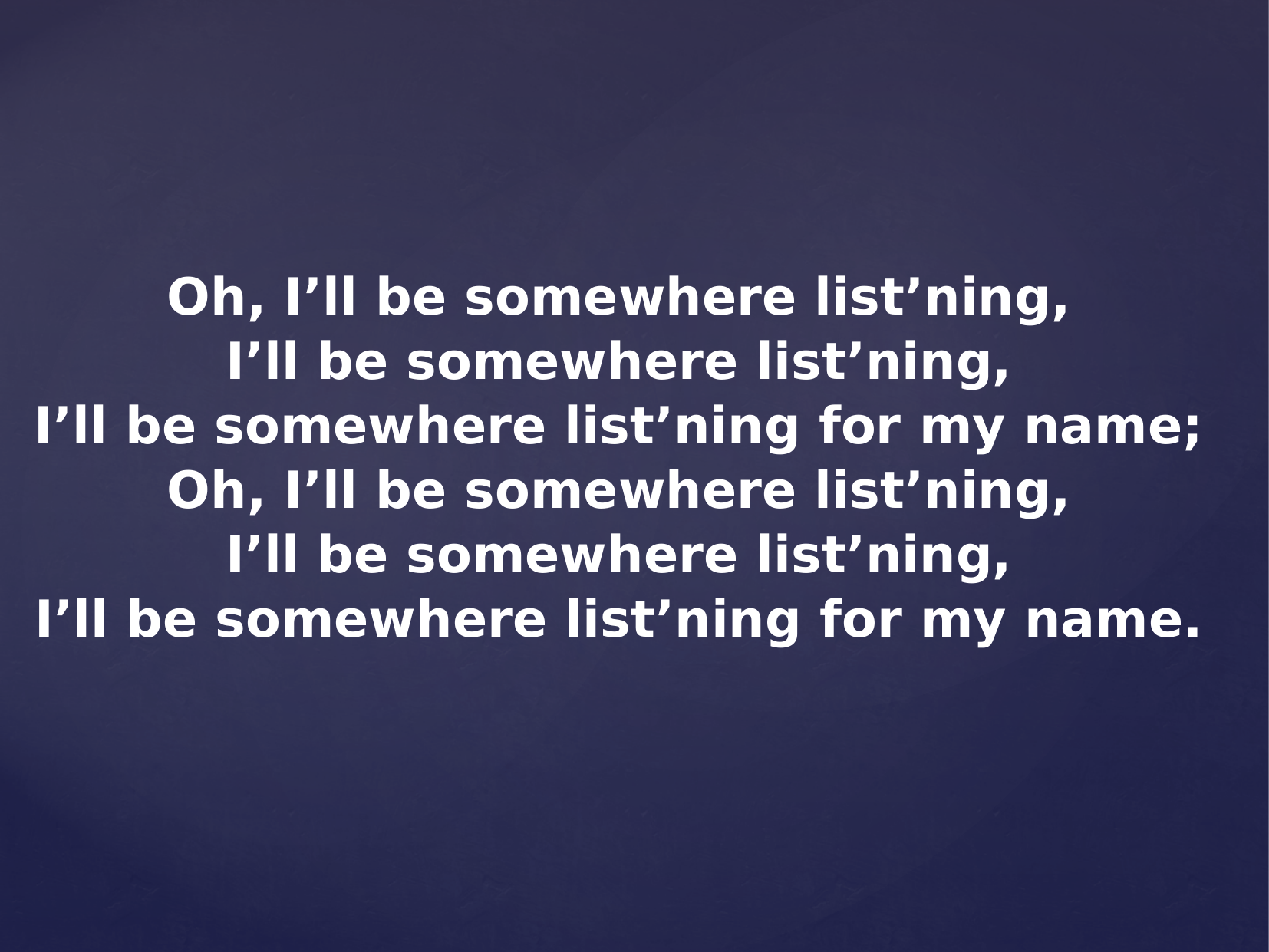

Oh, I’ll be somewhere list’ning,
I’ll be somewhere list’ning,
I’ll be somewhere list’ning for my name;
Oh, I’ll be somewhere list’ning,
I’ll be somewhere list’ning,
I’ll be somewhere list’ning for my name.